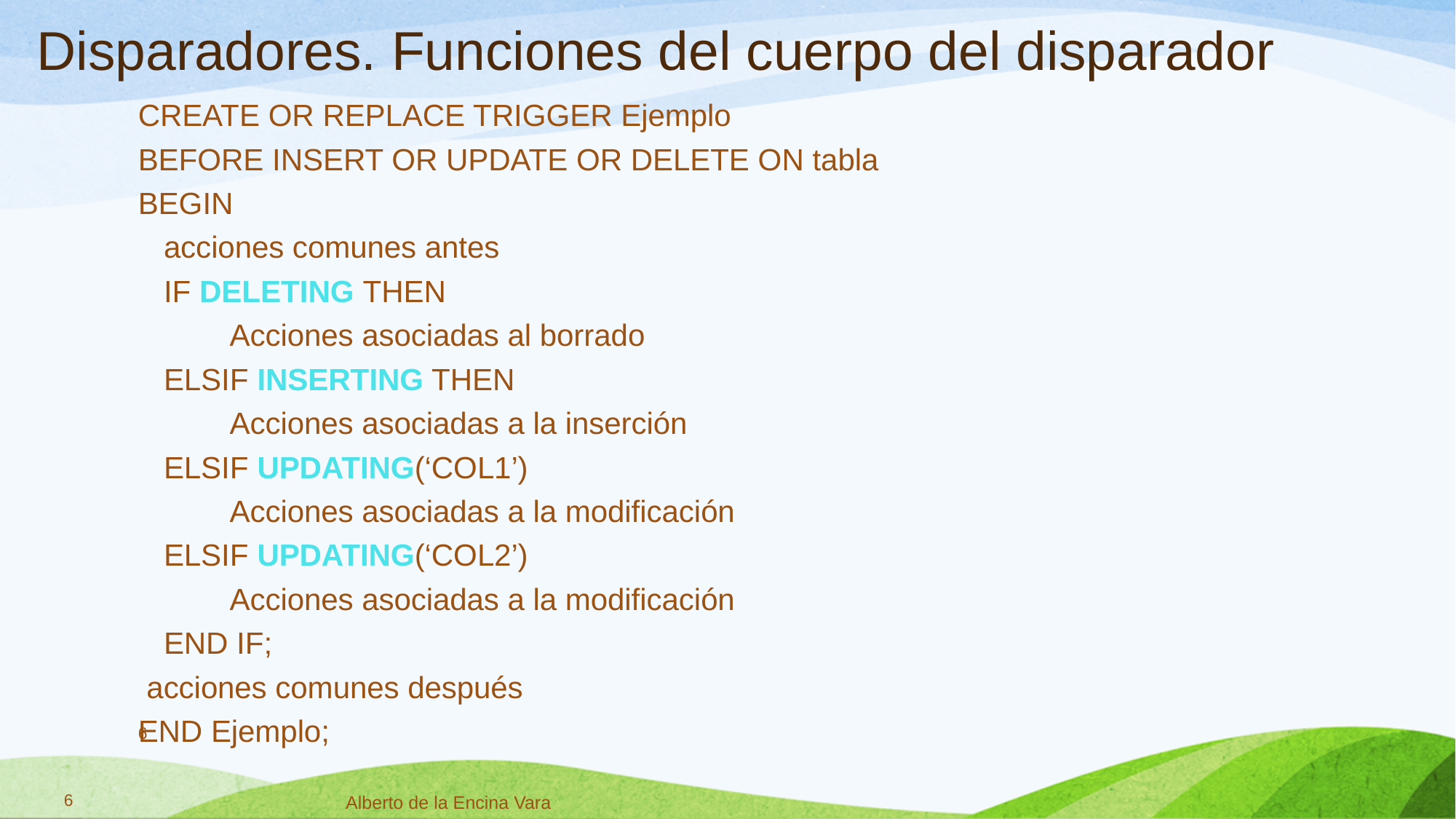

Disparadores. Funciones del cuerpo del disparador
CREATE OR REPLACE TRIGGER Ejemplo
BEFORE INSERT OR UPDATE OR DELETE ON tabla
BEGIN
   acciones comunes antes
   IF DELETING THEN
	Acciones asociadas al borrado
   ELSIF INSERTING THEN
	Acciones asociadas a la inserción
   ELSIF UPDATING(‘COL1’)
	Acciones asociadas a la modificación
   ELSIF UPDATING(‘COL2’)
 	Acciones asociadas a la modificación
   END IF;
 acciones comunes después
END Ejemplo;
6
6
Alberto de la Encina Vara